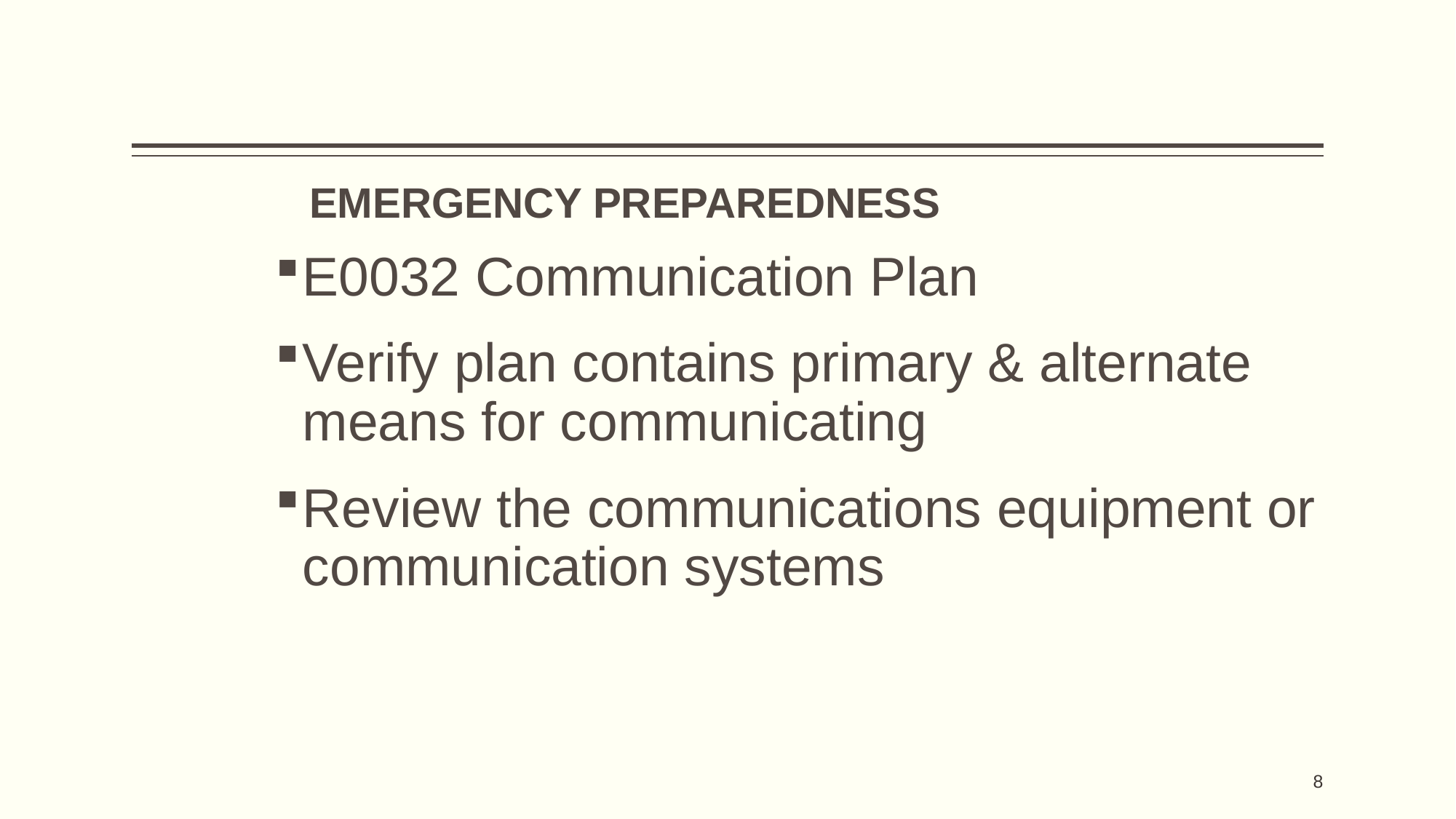

# EMERGENCY PREPAREDNESS

E0032 Communication Plan
Verify plan contains primary & alternate means for communicating
Review the communications equipment or communication systems
8